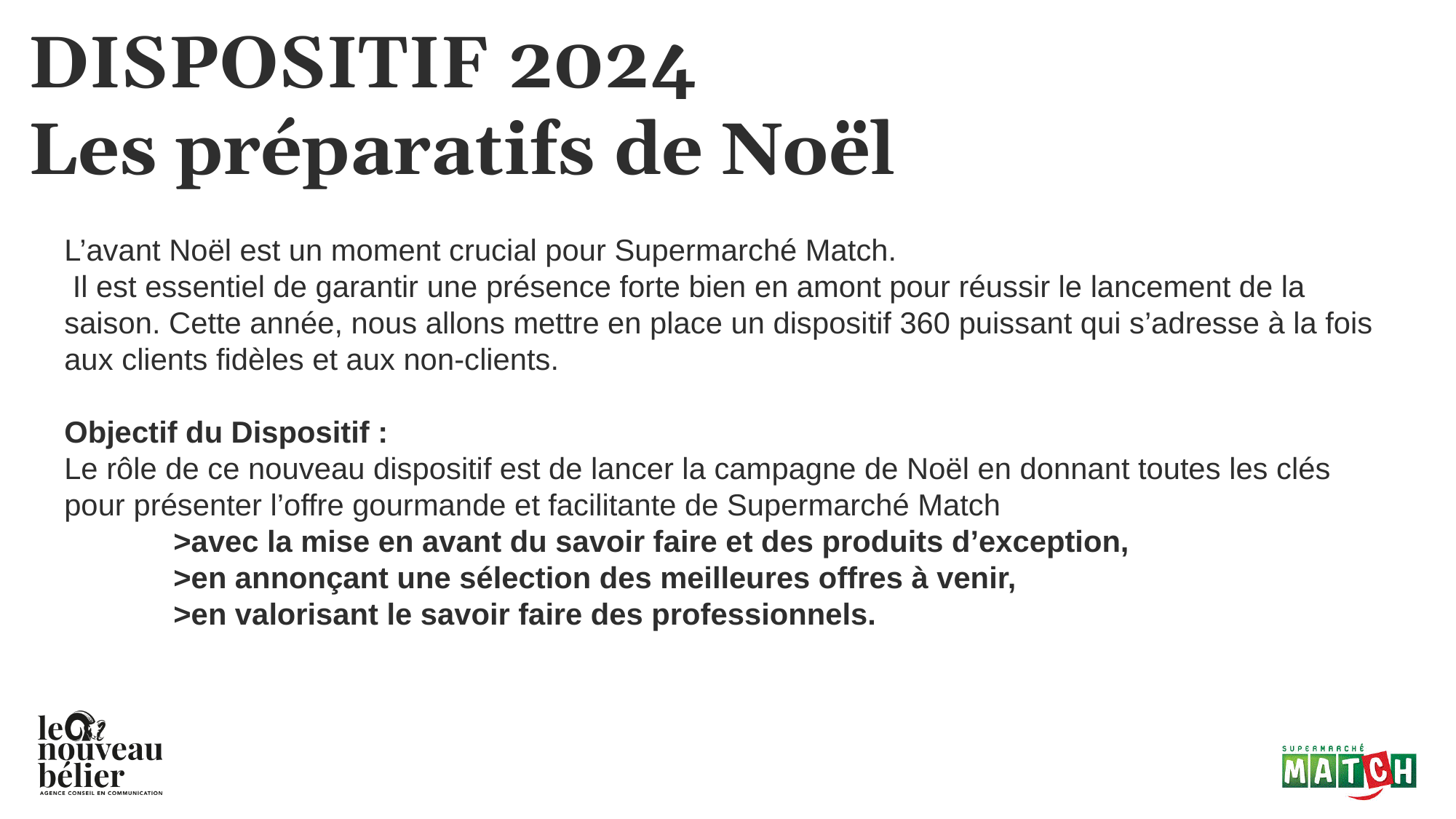

# DISPOSITIF 2024 Les préparatifs de Noël
L’avant Noël est un moment crucial pour Supermarché Match.
 Il est essentiel de garantir une présence forte bien en amont pour réussir le lancement de la saison. Cette année, nous allons mettre en place un dispositif 360 puissant qui s’adresse à la fois aux clients fidèles et aux non-clients.
Objectif du Dispositif :
Le rôle de ce nouveau dispositif est de lancer la campagne de Noël en donnant toutes les clés pour présenter l’offre gourmande et facilitante de Supermarché Match
	>avec la mise en avant du savoir faire et des produits d’exception,
	>en annonçant une sélection des meilleures offres à venir,
	>en valorisant le savoir faire des professionnels.